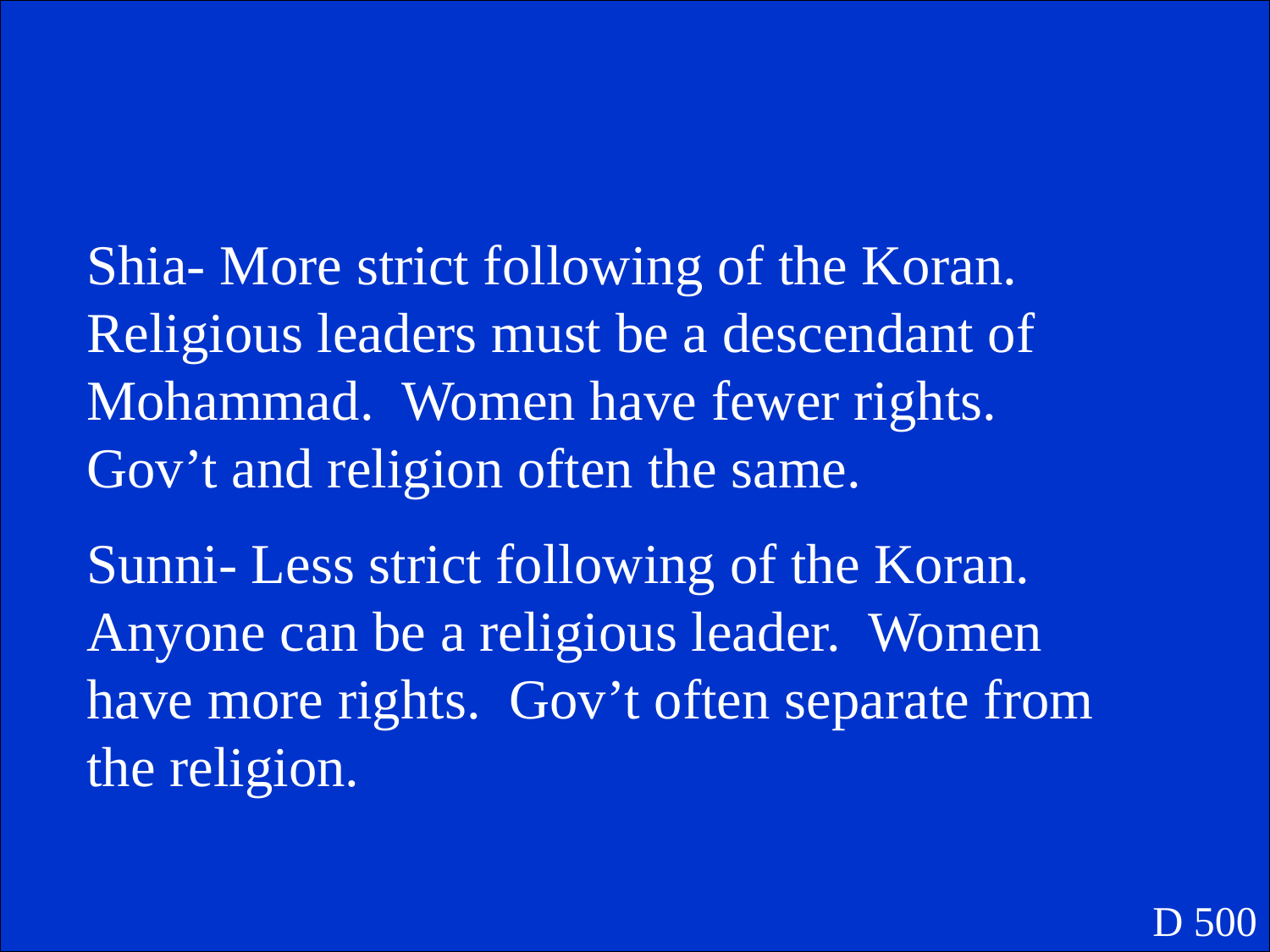

Shia- More strict following of the Koran.  Religious leaders must be a descendant of Mohammad.  Women have fewer rights.  Gov’t and religion often the same.
Sunni- Less strict following of the Koran. Anyone can be a religious leader.  Women have more rights.  Gov’t often separate from the religion.
D 500